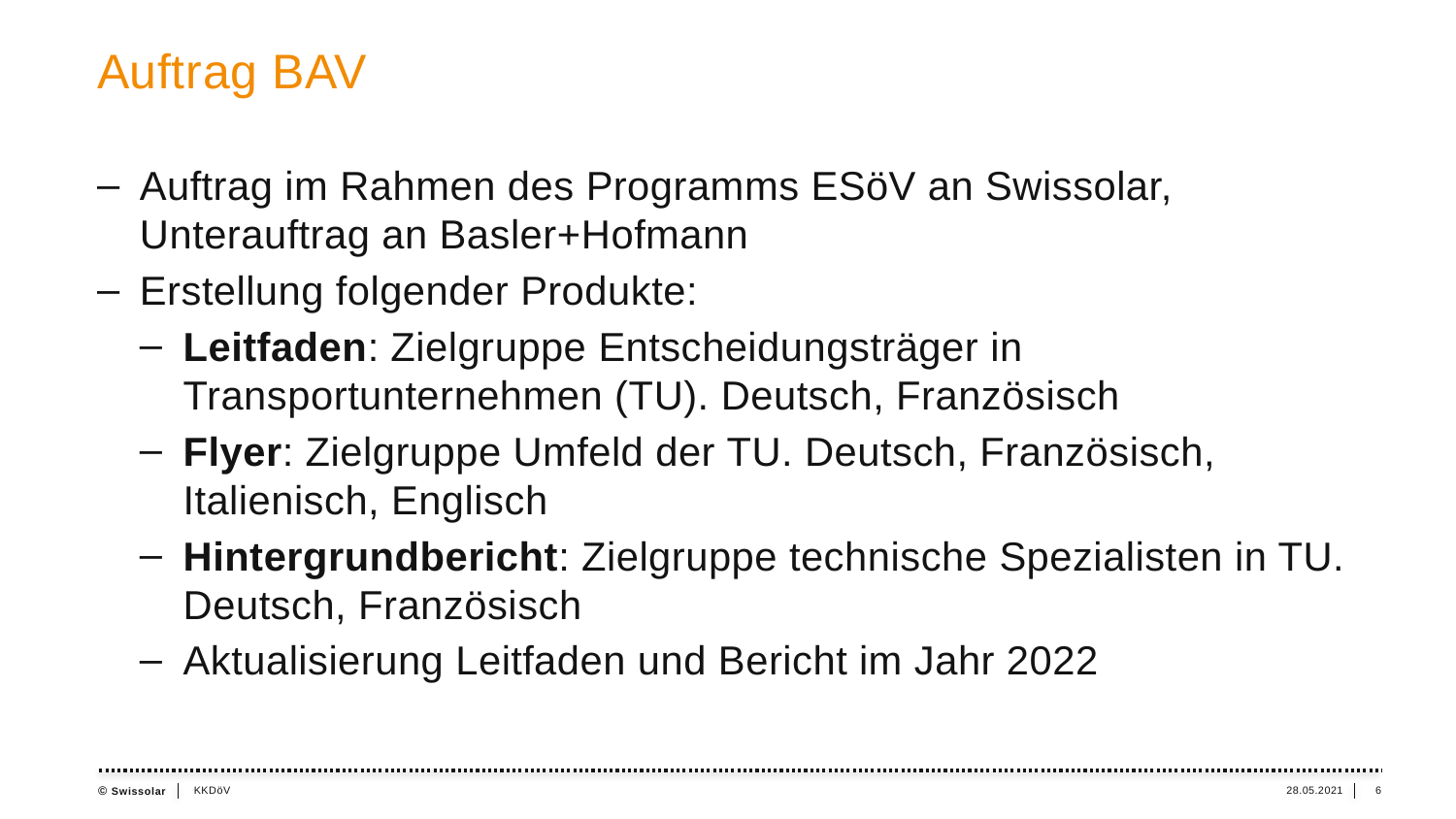

# Auftrag BAV
Auftrag im Rahmen des Programms ESöV an Swissolar, Unterauftrag an Basler+Hofmann
Erstellung folgender Produkte:
Leitfaden: Zielgruppe Entscheidungsträger in Transportunternehmen (TU). Deutsch, Französisch
Flyer: Zielgruppe Umfeld der TU. Deutsch, Französisch, Italienisch, Englisch
Hintergrundbericht: Zielgruppe technische Spezialisten in TU. Deutsch, Französisch
Aktualisierung Leitfaden und Bericht im Jahr 2022

KKDöV
28.05.2021
6